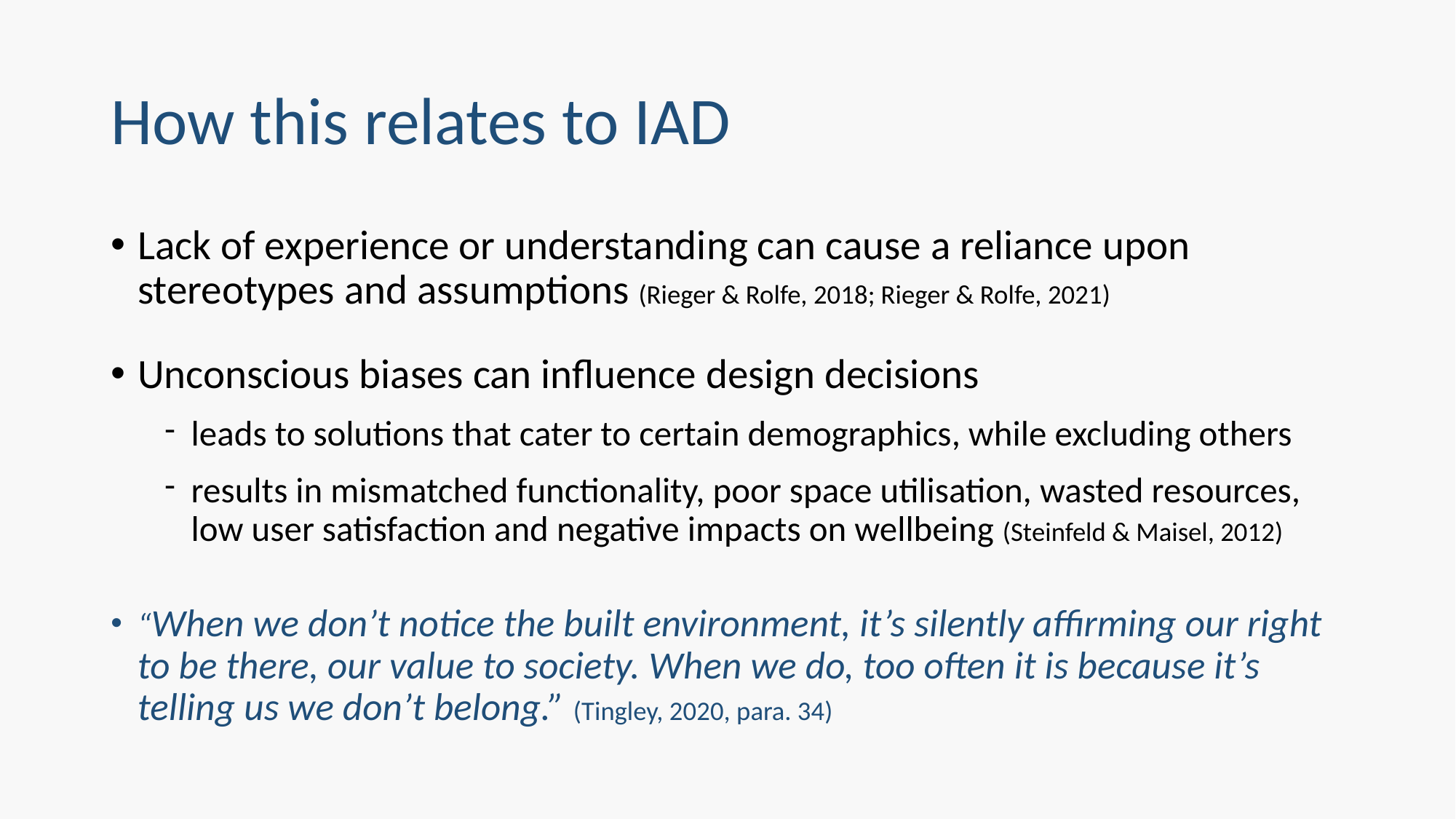

# How this relates to IAD
Lack of experience or understanding can cause a reliance upon stereotypes and assumptions (Rieger & Rolfe, 2018; Rieger & Rolfe, 2021)

Unconscious biases can influence design decisions
leads to solutions that cater to certain demographics, while excluding others
results in mismatched functionality, poor space utilisation, wasted resources, low user satisfaction and negative impacts on wellbeing (Steinfeld & Maisel, 2012)

“When we don’t notice the built environment, it’s silently affirming our right to be there, our value to society. When we do, too often it is because it’s telling us we don’t belong.” (Tingley, 2020, para. 34)